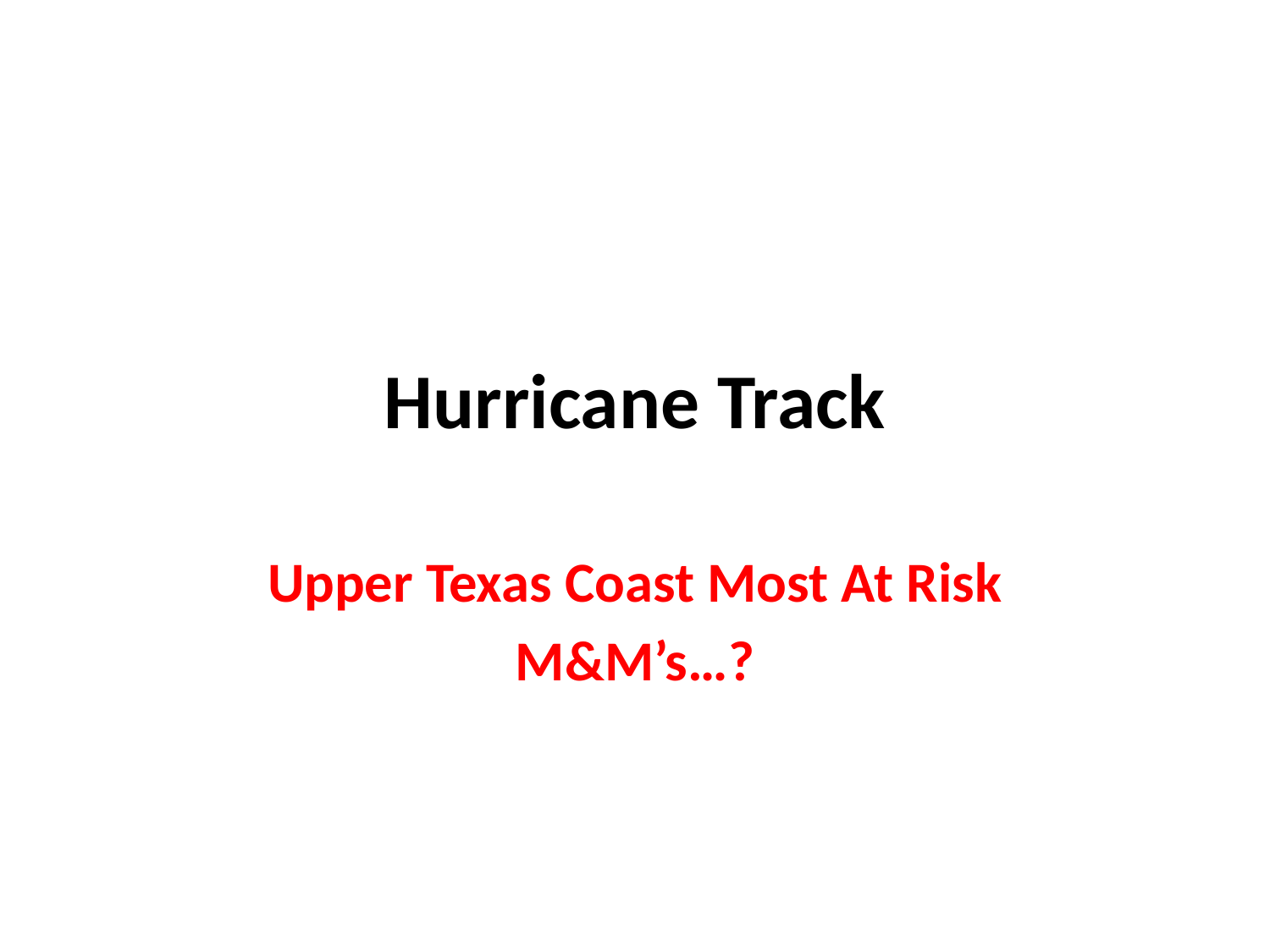

# Hurricane Track
Upper Texas Coast Most At Risk
M&M’s…?